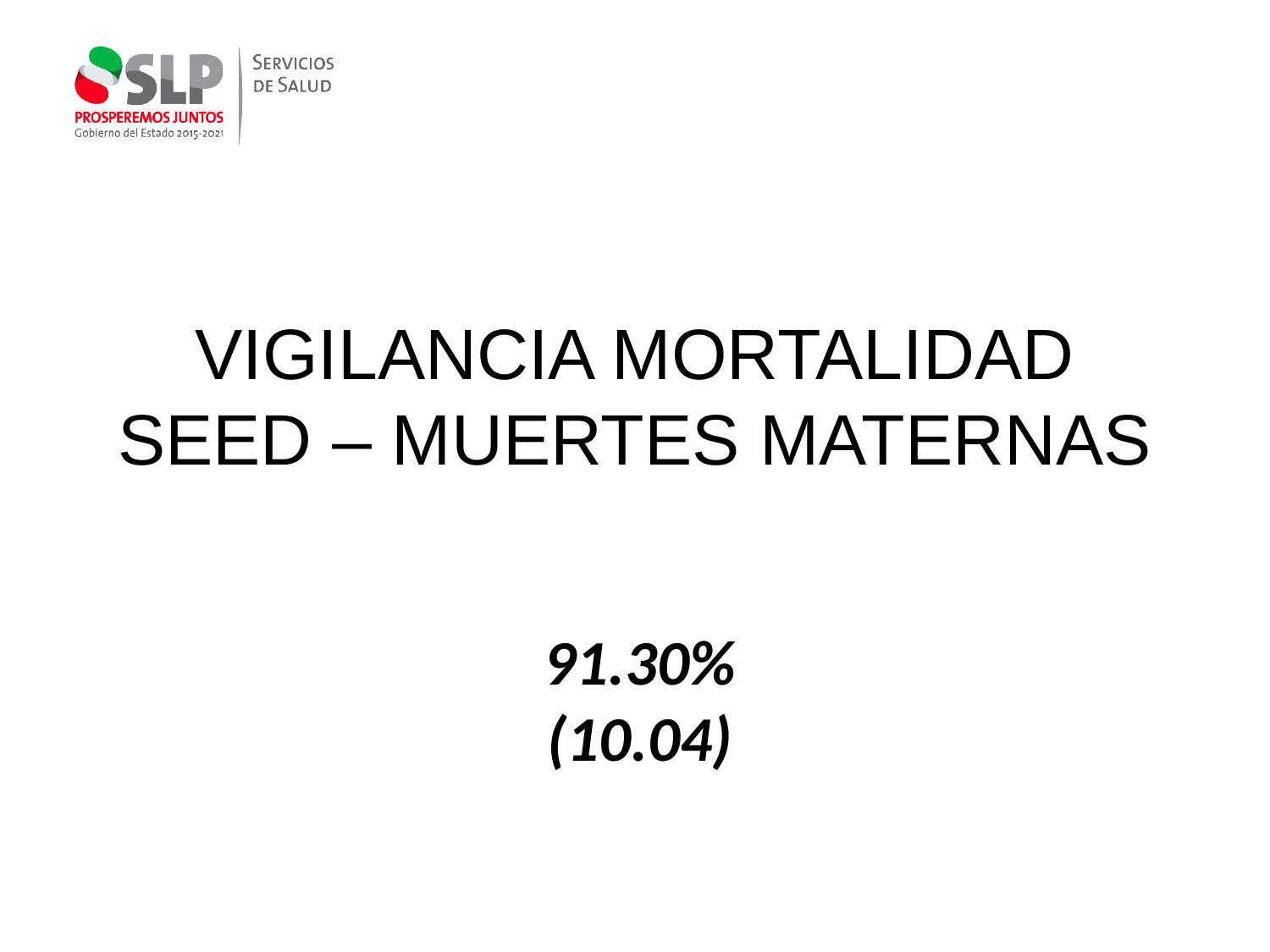

VIGILANCIA MORTALIDAD
SEED – MUERTES MATERNAS
91.30%
(10.04)